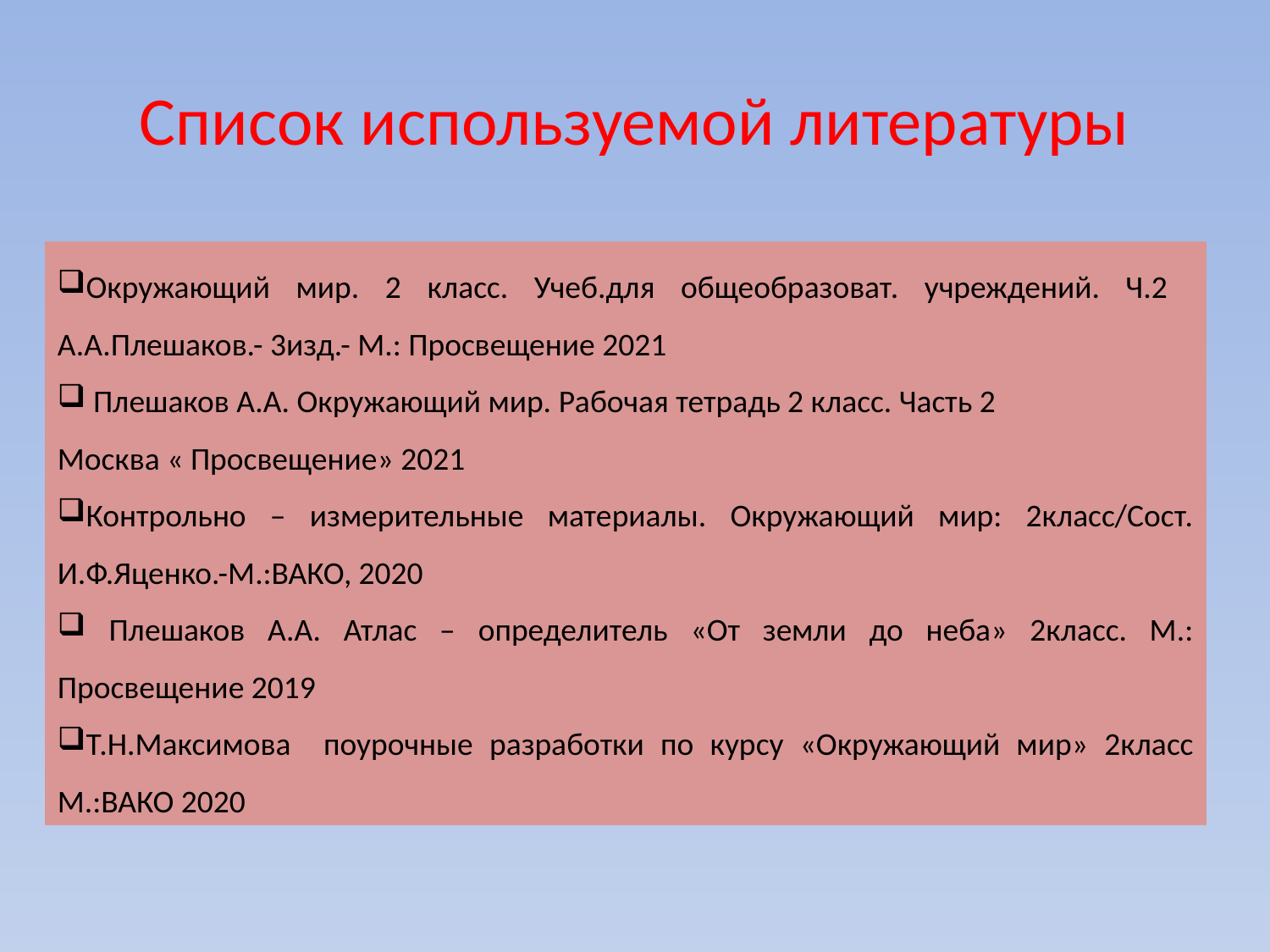

# Список используемой литературы

Окружающий мир. 2 класс. Учеб.для общеобразоват. учреждений. Ч.2  А.А.Плешаков.- 3изд.- М.: Просвещение 2021
 Плешаков А.А. Окружающий мир. Рабочая тетрадь 2 класс. Часть 2
Москва « Просвещение» 2021
Контрольно – измерительные материалы. Окружающий мир: 2класс/Сост. И.Ф.Яценко.-М.:ВАКО, 2020
 Плешаков А.А. Атлас – определитель «От земли до неба» 2класс. М.: Просвещение 2019
Т.Н.Максимова  поурочные разработки по курсу «Окружающий мир» 2класс М.:ВАКО 2020